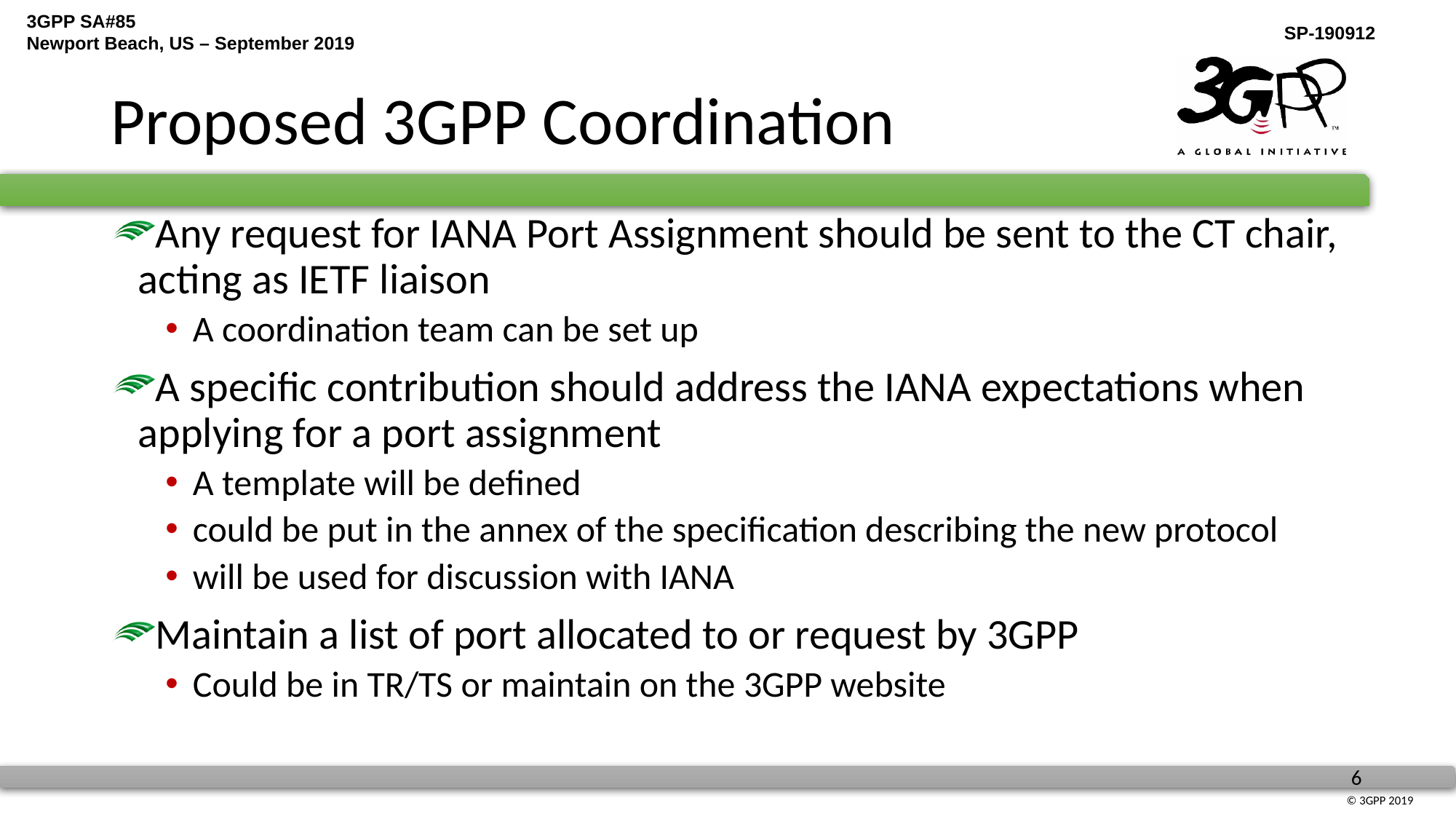

# Proposed 3GPP Coordination
Any request for IANA Port Assignment should be sent to the CT chair, acting as IETF liaison
A coordination team can be set up
A specific contribution should address the IANA expectations when applying for a port assignment
A template will be defined
could be put in the annex of the specification describing the new protocol
will be used for discussion with IANA
Maintain a list of port allocated to or request by 3GPP
Could be in TR/TS or maintain on the 3GPP website